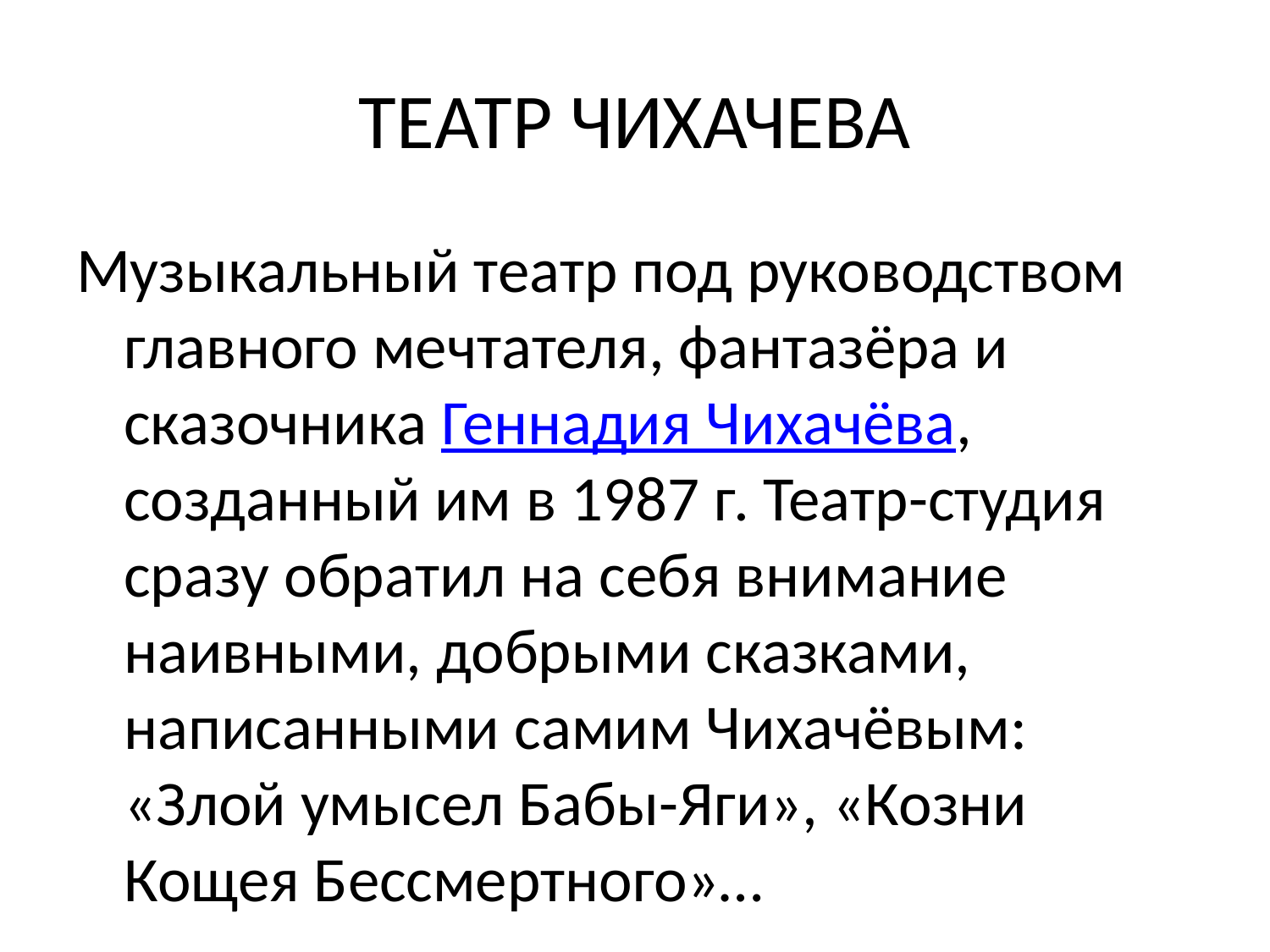

# ТЕАТР ЧИХАЧЕВА
Музыкальный театр под руководством главного мечтателя, фантазёра и сказочника Геннадия Чихачёва, созданный им в 1987 г. Театр-студия сразу обратил на себя внимание  наивными, добрыми сказками, написанными самим Чихачёвым: «Злой умысел Бабы-Яги», «Козни Кощея Бессмертного»…